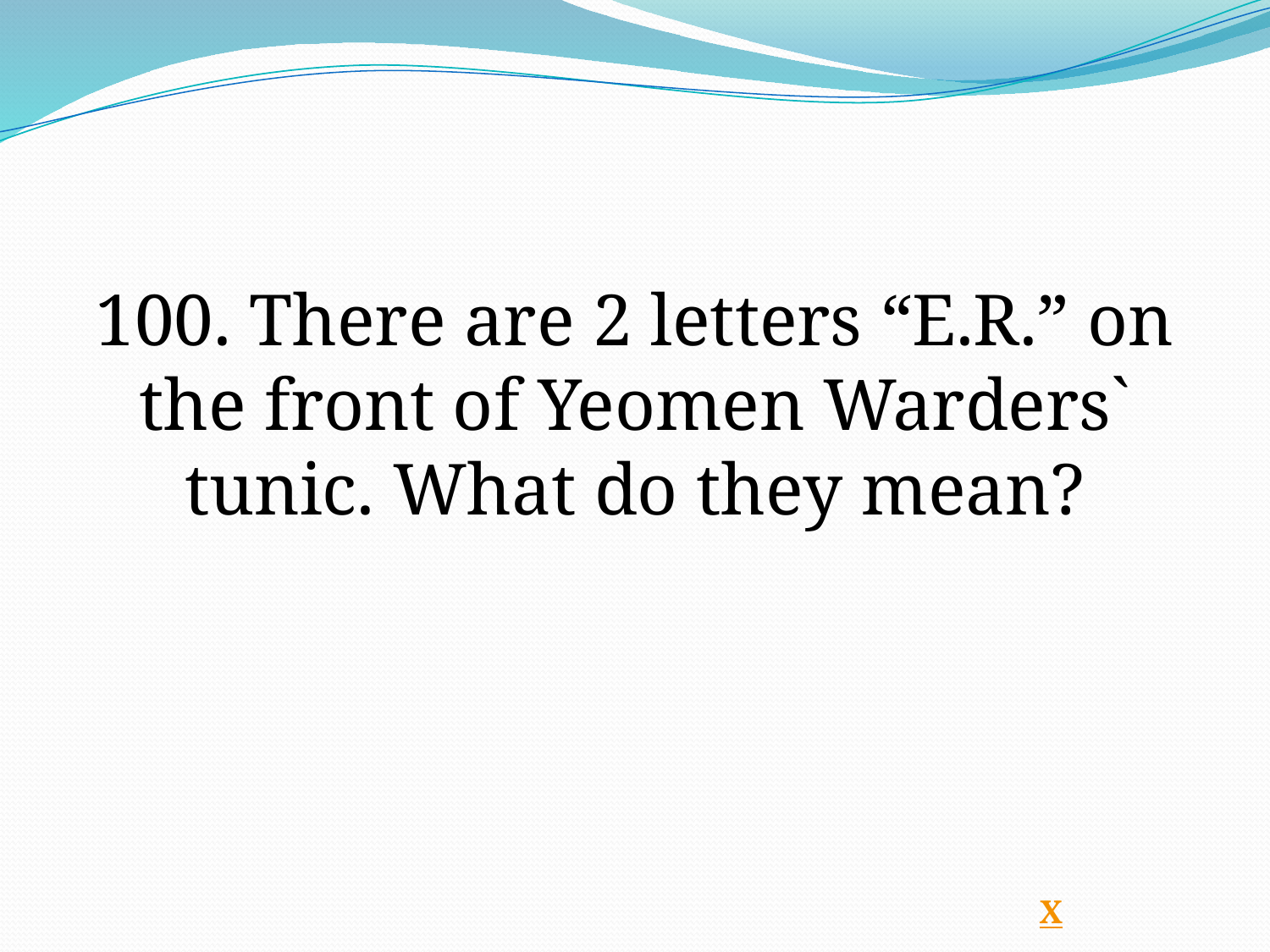

100. There are 2 letters “E.R.” on the front of Yeomen Warders` tunic. What do they mean?
Х